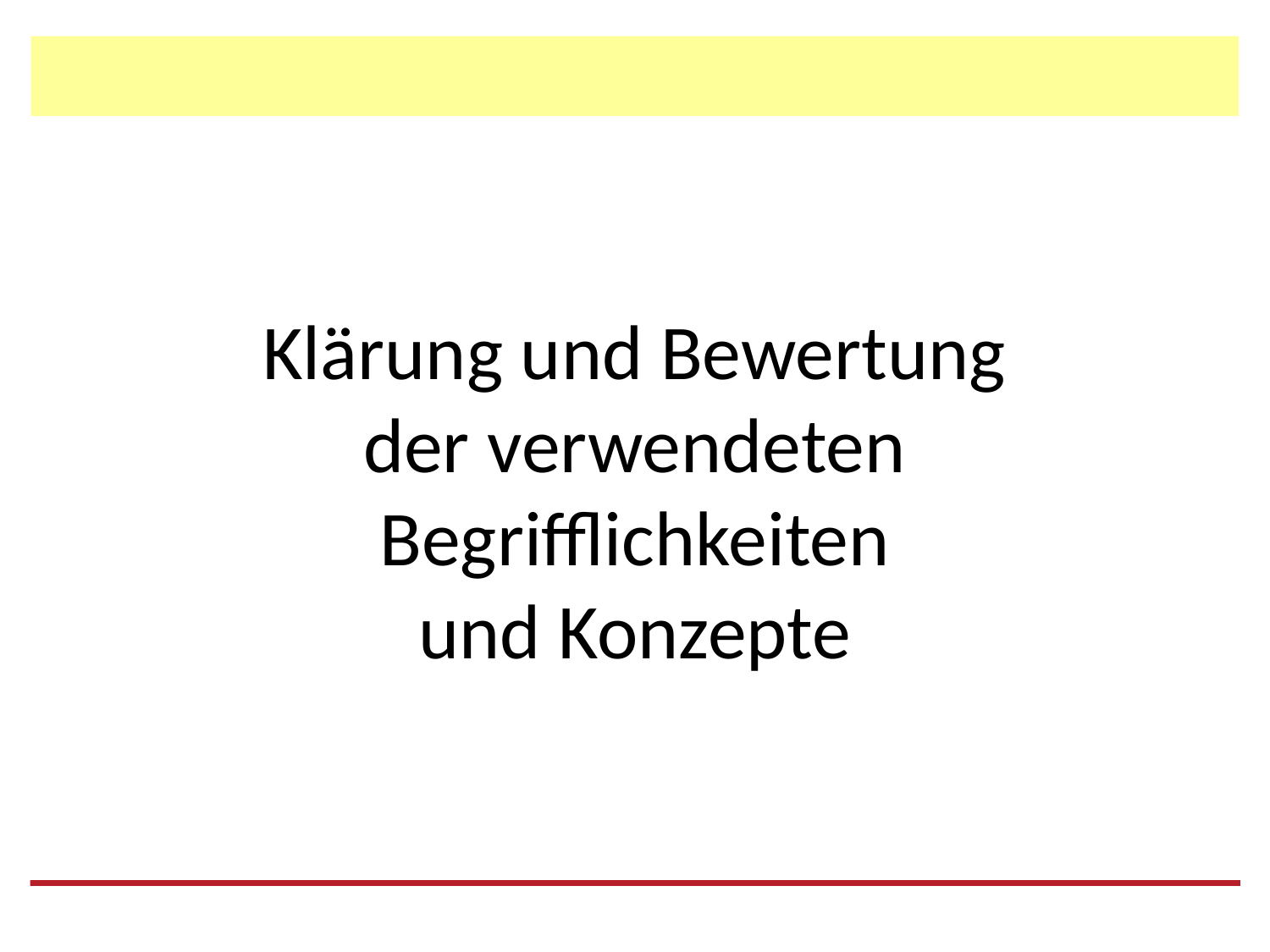

# Klärung und Bewertung der verwendeten Begrifflichkeiten und Konzepte